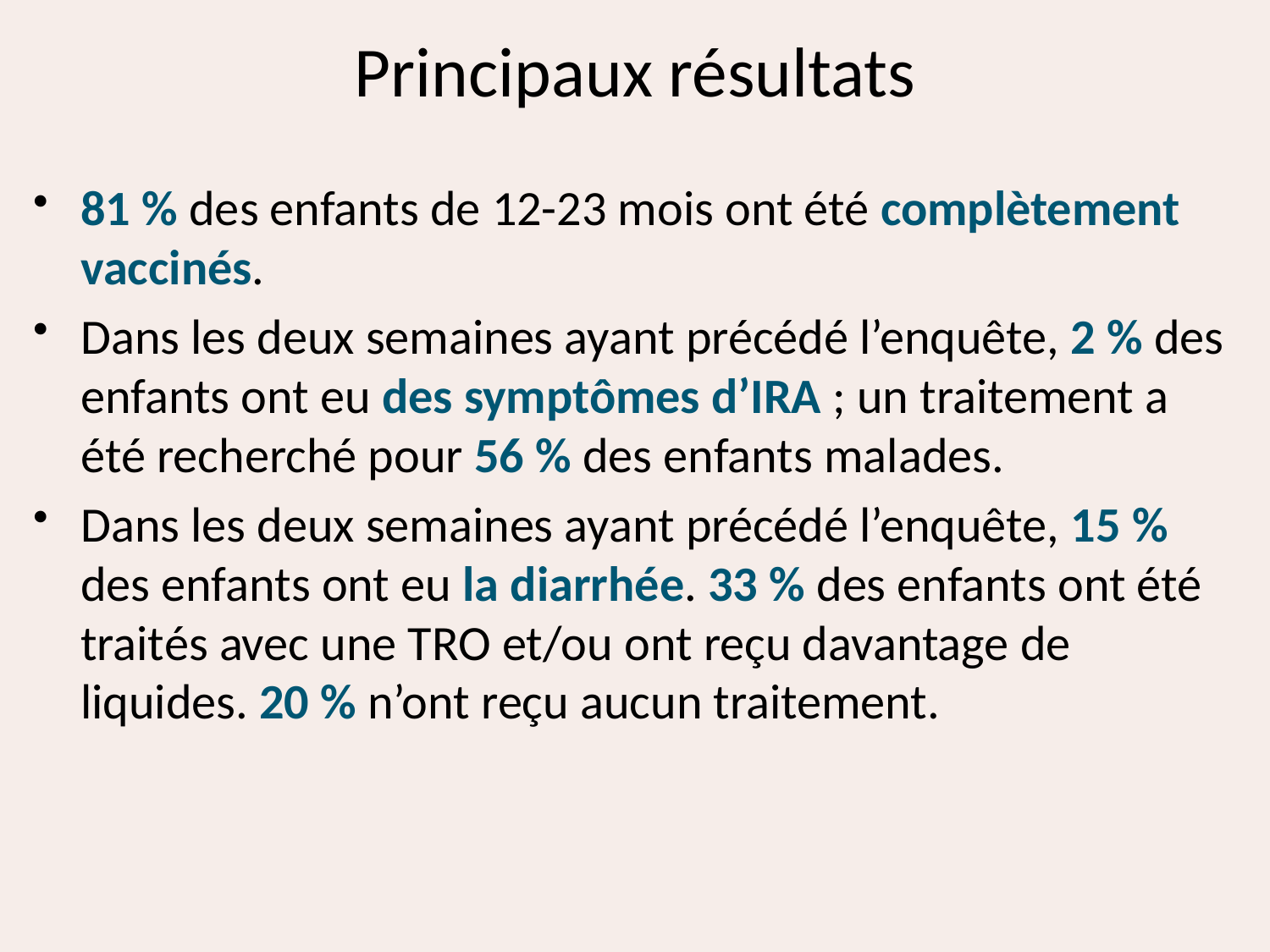

# Principaux résultats
81 % des enfants de 12-23 mois ont été complètement vaccinés.
Dans les deux semaines ayant précédé l’enquête, 2 % des enfants ont eu des symptômes d’IRA ; un traitement a été recherché pour 56 % des enfants malades.
Dans les deux semaines ayant précédé l’enquête, 15 % des enfants ont eu la diarrhée. 33 % des enfants ont été traités avec une TRO et/ou ont reçu davantage de liquides. 20 % n’ont reçu aucun traitement.